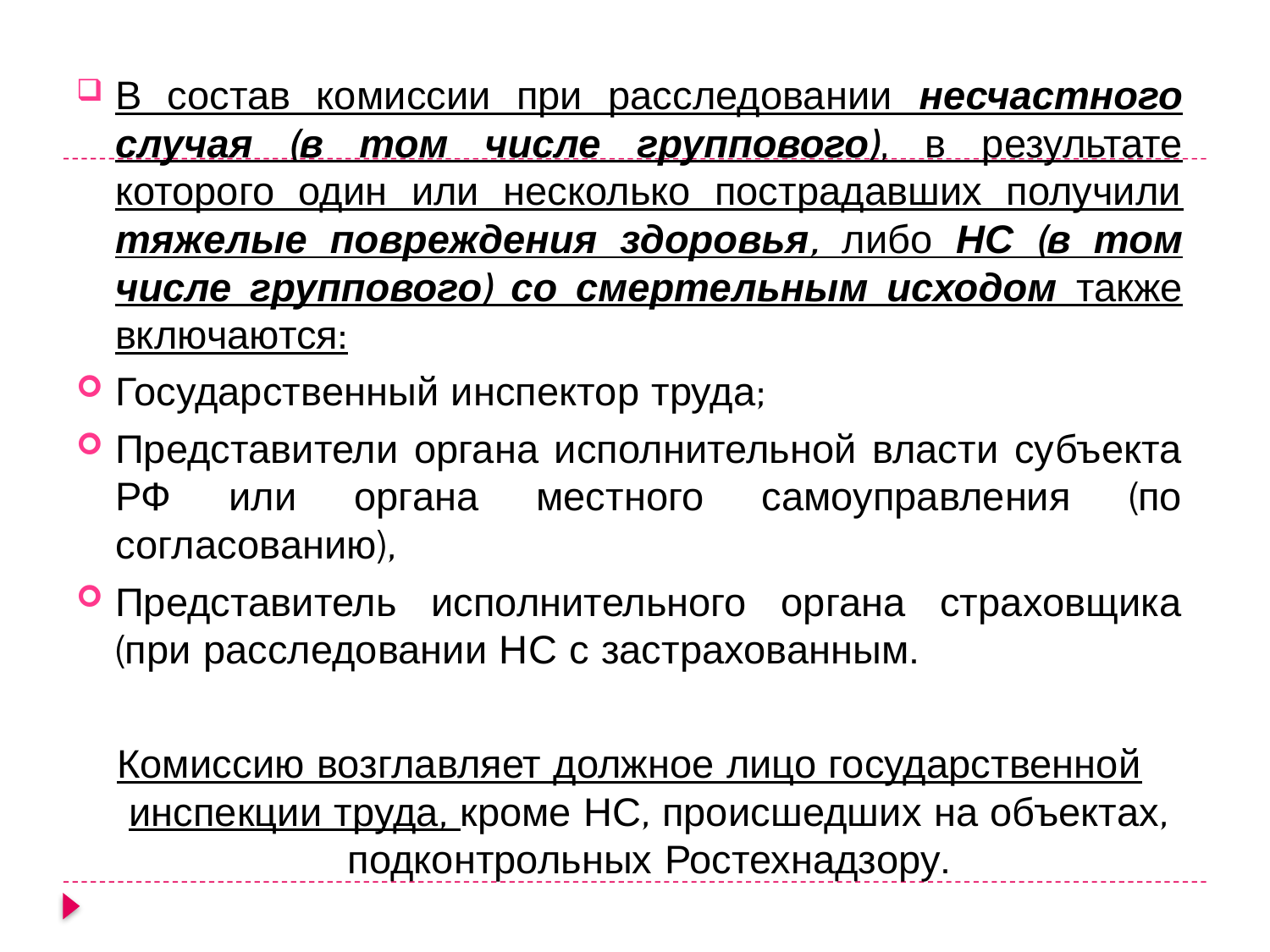

В состав комиссии при расследовании несчастного случая (в том числе группового), в результате которого один или несколько пострадавших получили тяжелые повреждения здоровья, либо НС (в том числе группового) со смертельным исходом также включаются:
Государственный инспектор труда;
Представители органа исполнительной власти субъекта РФ или органа местного самоуправления (по согласованию),
Представитель исполнительного органа страховщика (при расследовании НС с застрахованным.

Комиссию возглавляет должное лицо государственной инспекции труда, кроме НС, происшедших на объектах, подконтрольных Ростехнадзору.